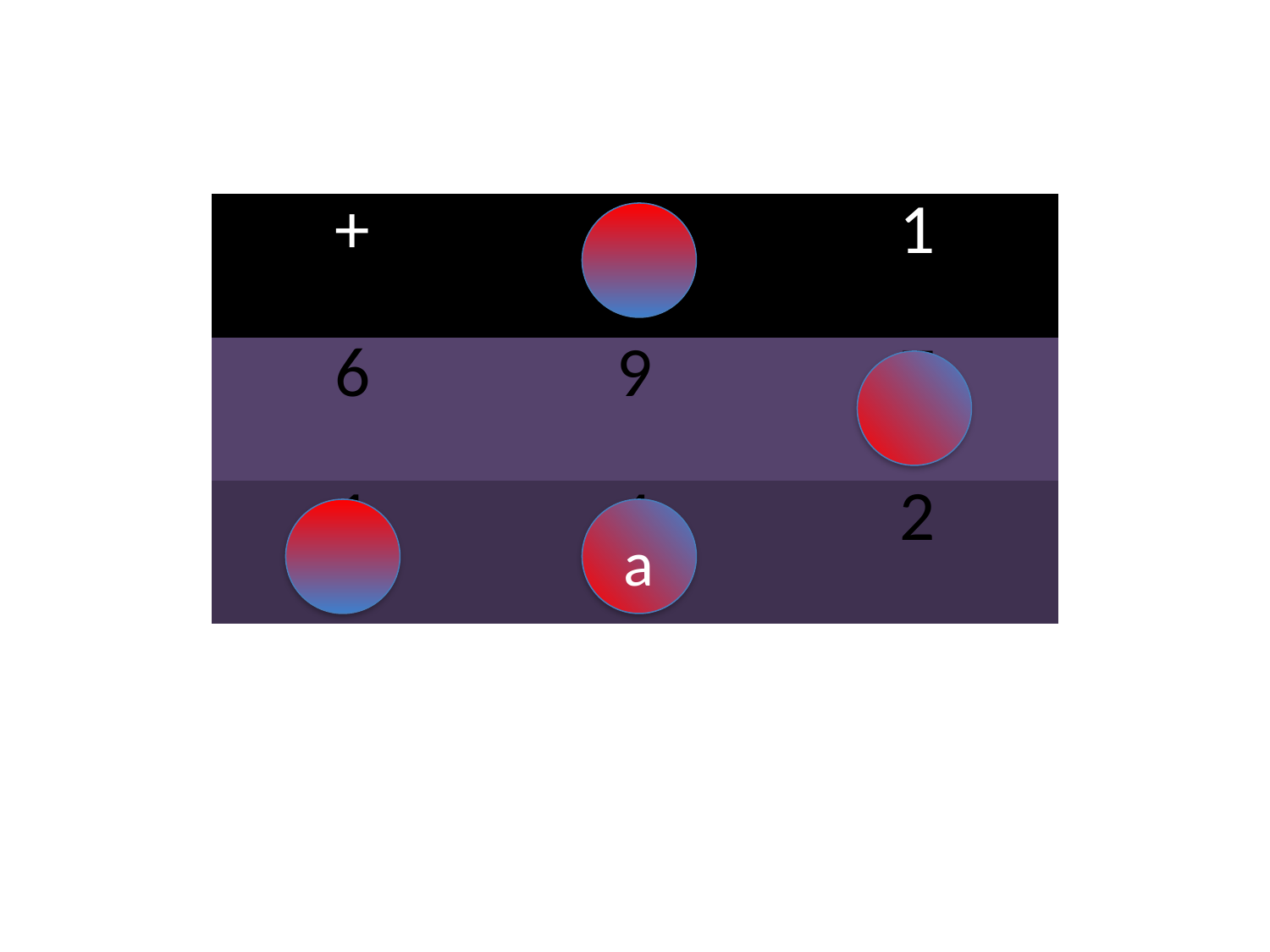

| + | 3 | 1 |
| --- | --- | --- |
| 6 | 9 | 7 |
| 1 | 4 | 2 |

a